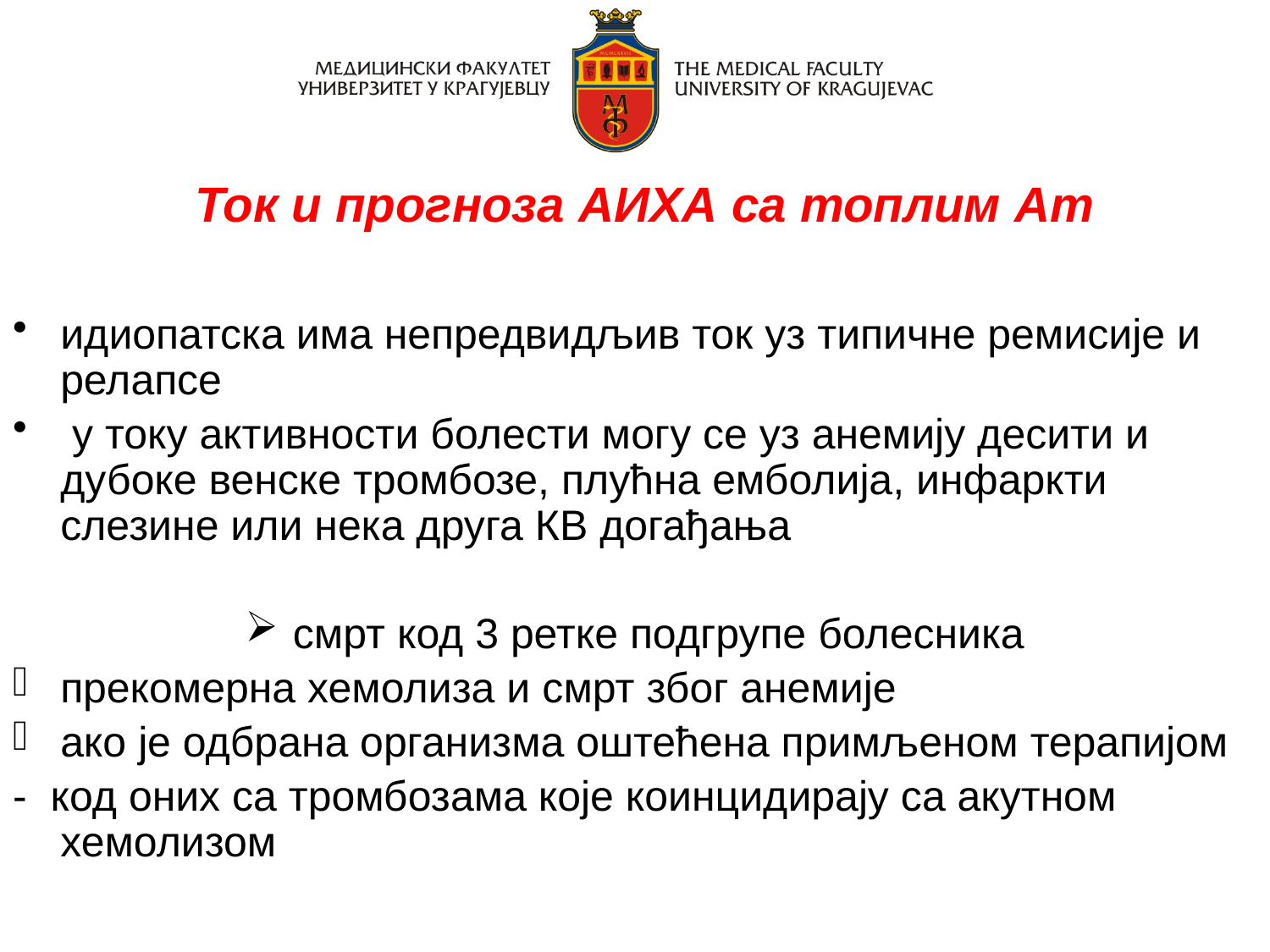

Ток и прогноза АИХА са топлим Ат
идиопатска има непредвидљив ток уз типичне ремисије и релапсе
 у току активности болести могу се уз анемију десити и дубоке венске тромбозе, плућна емболија, инфаркти слезине или нека друга КВ догађања

смрт код 3 ретке подгрупе болесника
прекомерна хемолиза и смрт због анемије
ако је одбрана организма оштећена примљеном терапијом
-  код оних са тромбозама које коинцидирају са акутном хемолизом